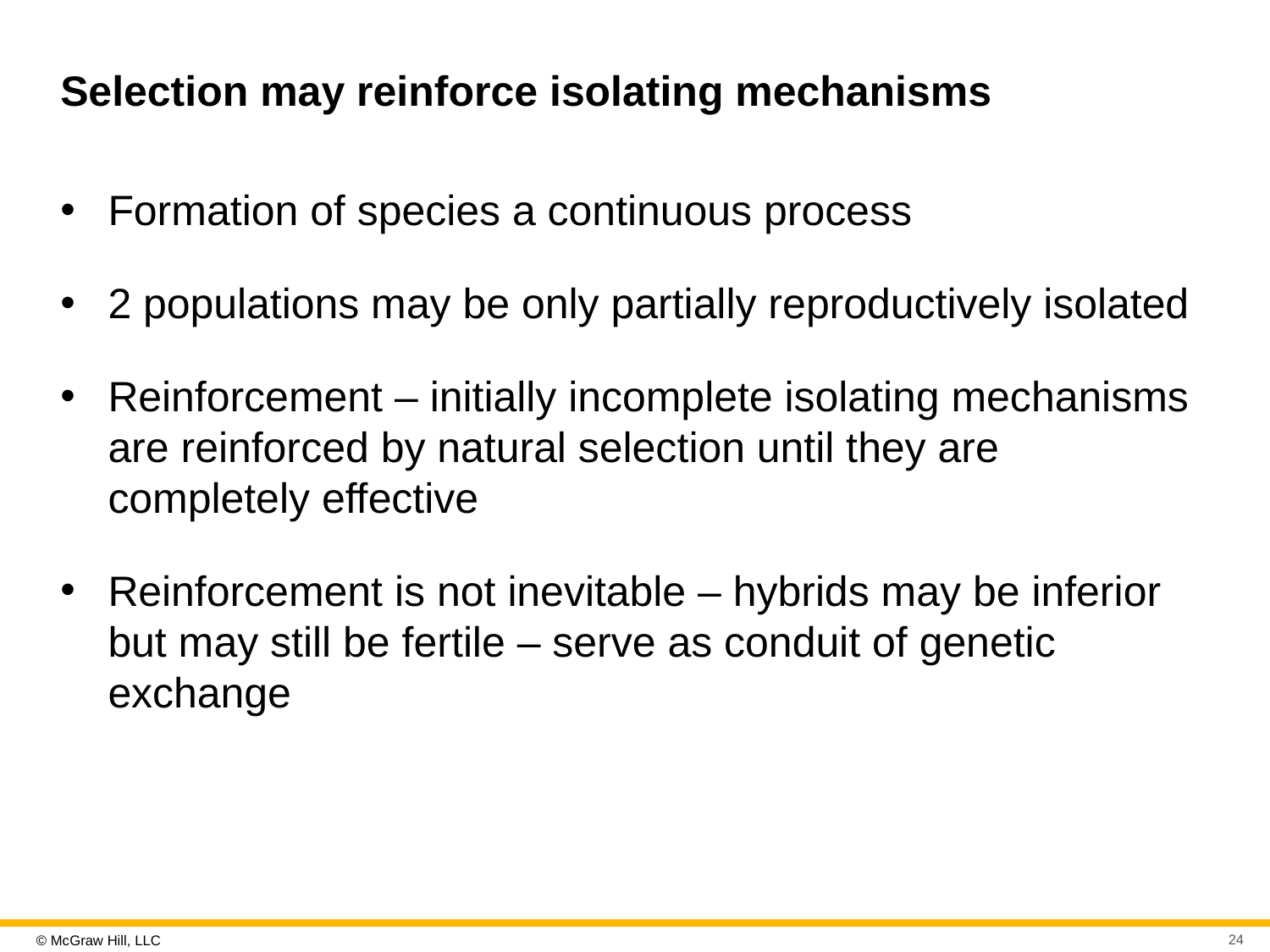

# Selection may reinforce isolating mechanisms
Formation of species a continuous process
2 populations may be only partially reproductively isolated
Reinforcement – initially incomplete isolating mechanisms are reinforced by natural selection until they are completely effective
Reinforcement is not inevitable – hybrids may be inferior but may still be fertile – serve as conduit of genetic exchange
24